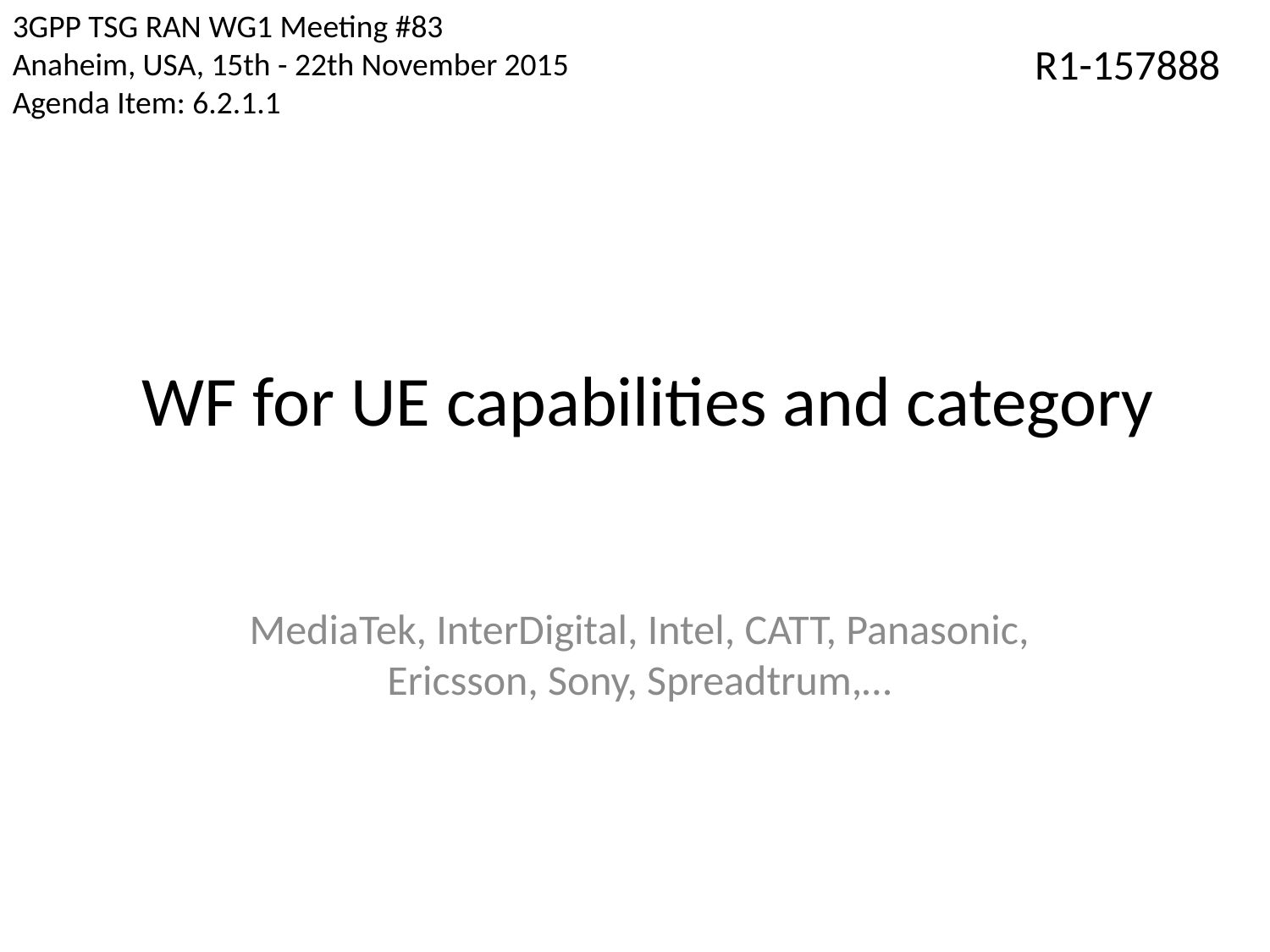

3GPP TSG RAN WG1 Meeting #83
Anaheim, USA, 15th - 22th November 2015
Agenda Item: 6.2.1.1
R1-157888
# WF for UE capabilities and category
MediaTek, InterDigital, Intel, CATT, Panasonic, Ericsson, Sony, Spreadtrum,…